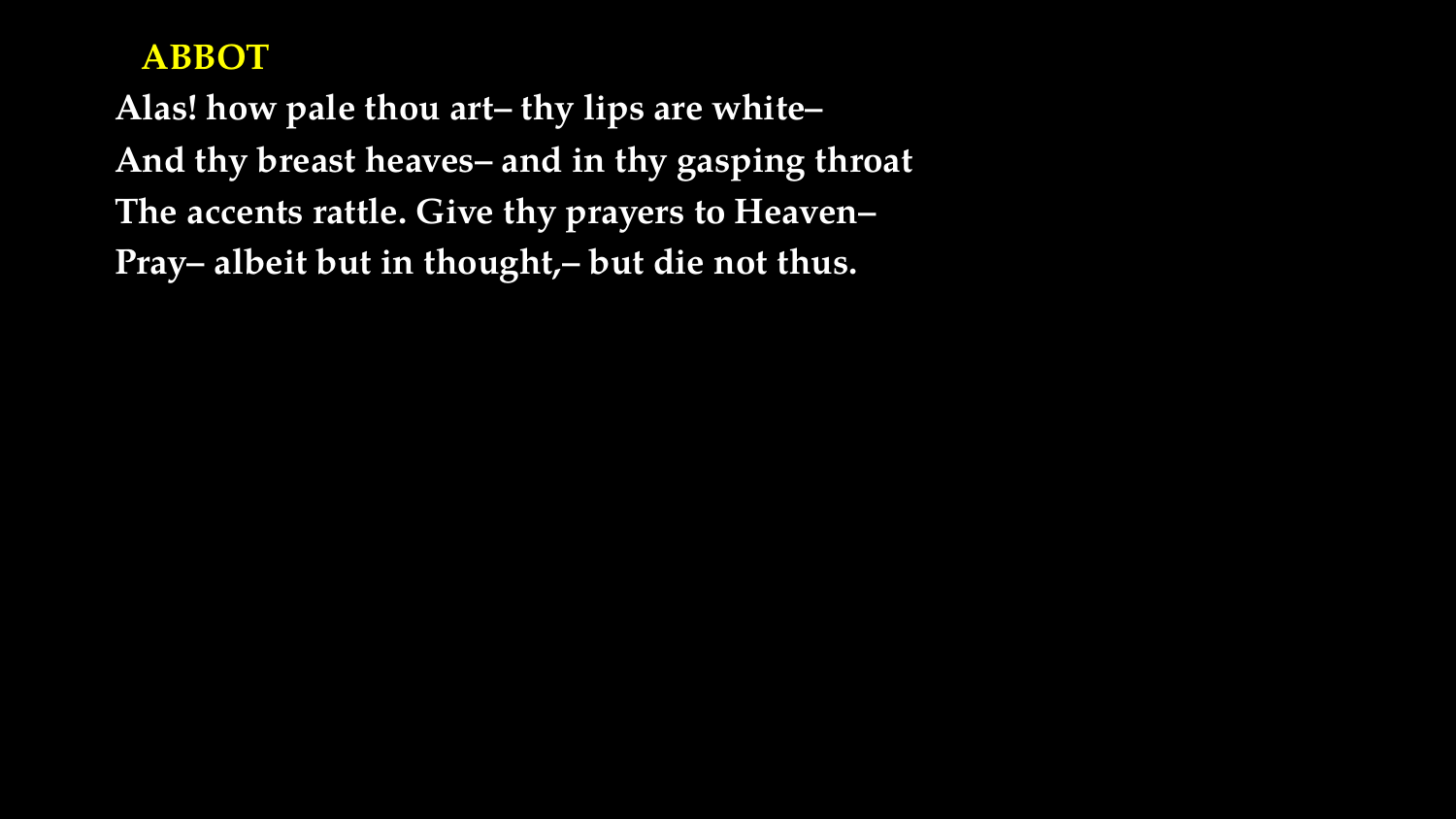

# ABBOT Alas! how pale thou art– thy lips are white– And thy breast heaves– and in thy gasping throat The accents rattle. Give thy prayers to Heaven– Pray– albeit but in thought,– but die not thus.